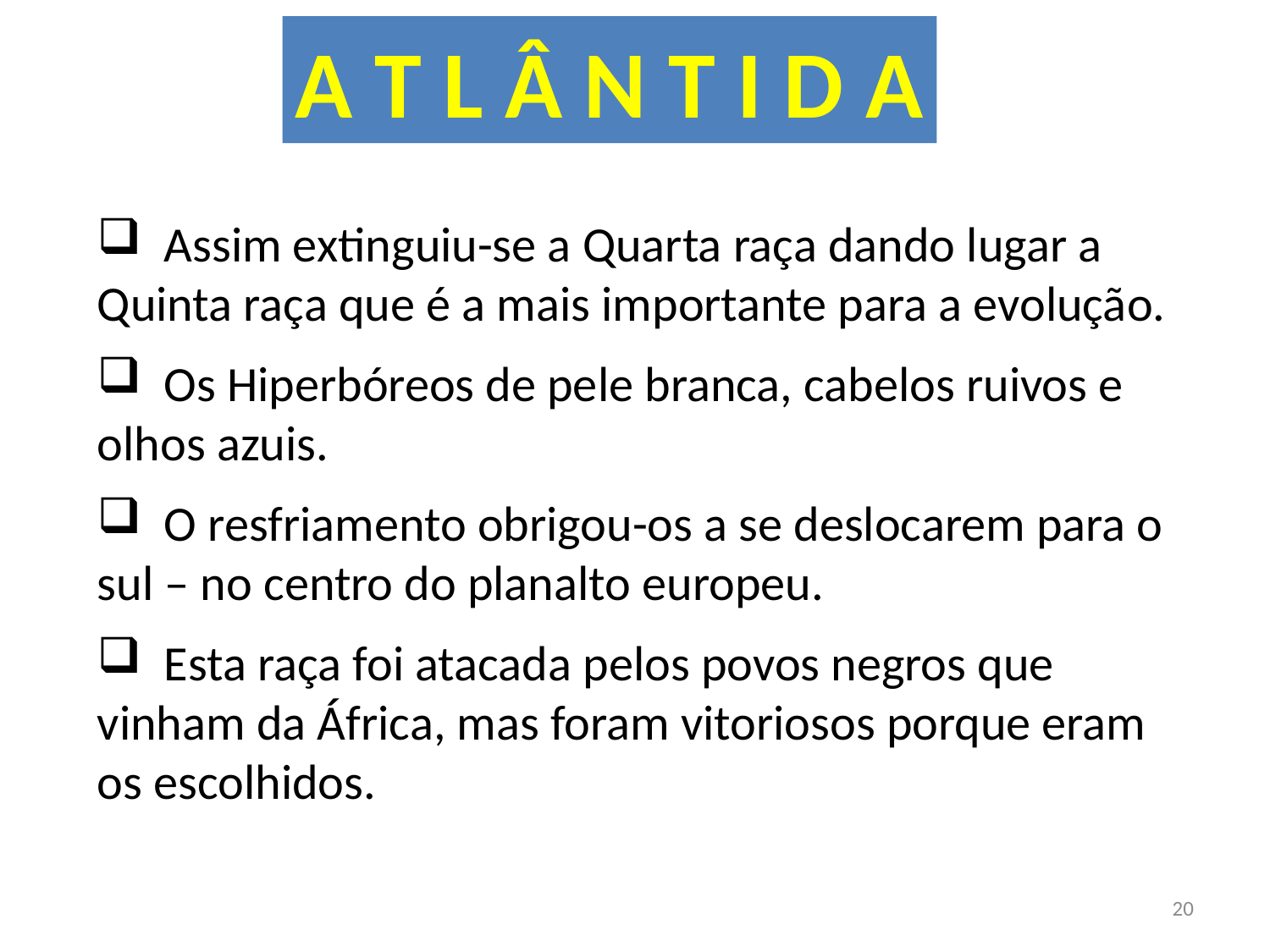

A T L Â N T I D A
  Assim extinguiu-se a Quarta raça dando lugar a Quinta raça que é a mais importante para a evolução.

  Os Hiperbóreos de pele branca, cabelos ruivos e olhos azuis.

  O resfriamento obrigou-os a se deslocarem para o sul – no centro do planalto europeu.

  Esta raça foi atacada pelos povos negros que vinham da África, mas foram vitoriosos porque eram os escolhidos.
20